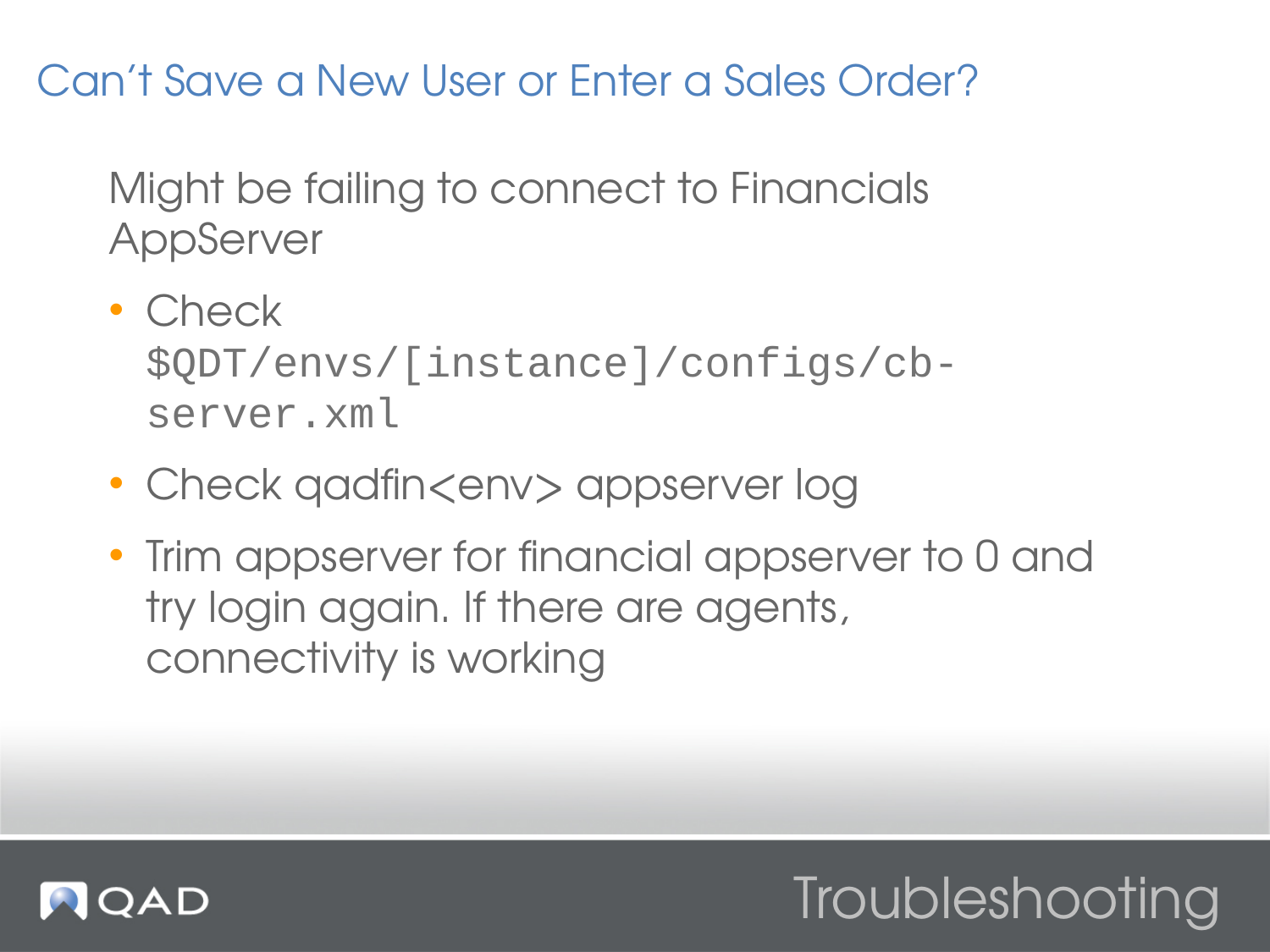

Can’t Save a New User or Enter a Sales Order?
Might be failing to connect to Financials AppServer
Check  $QDT/envs/[instance]/configs/cb-server.xml
Check qadfin<env> appserver log
Trim appserver for financial appserver to 0 and try login again. If there are agents, connectivity is working

# Troubleshooting